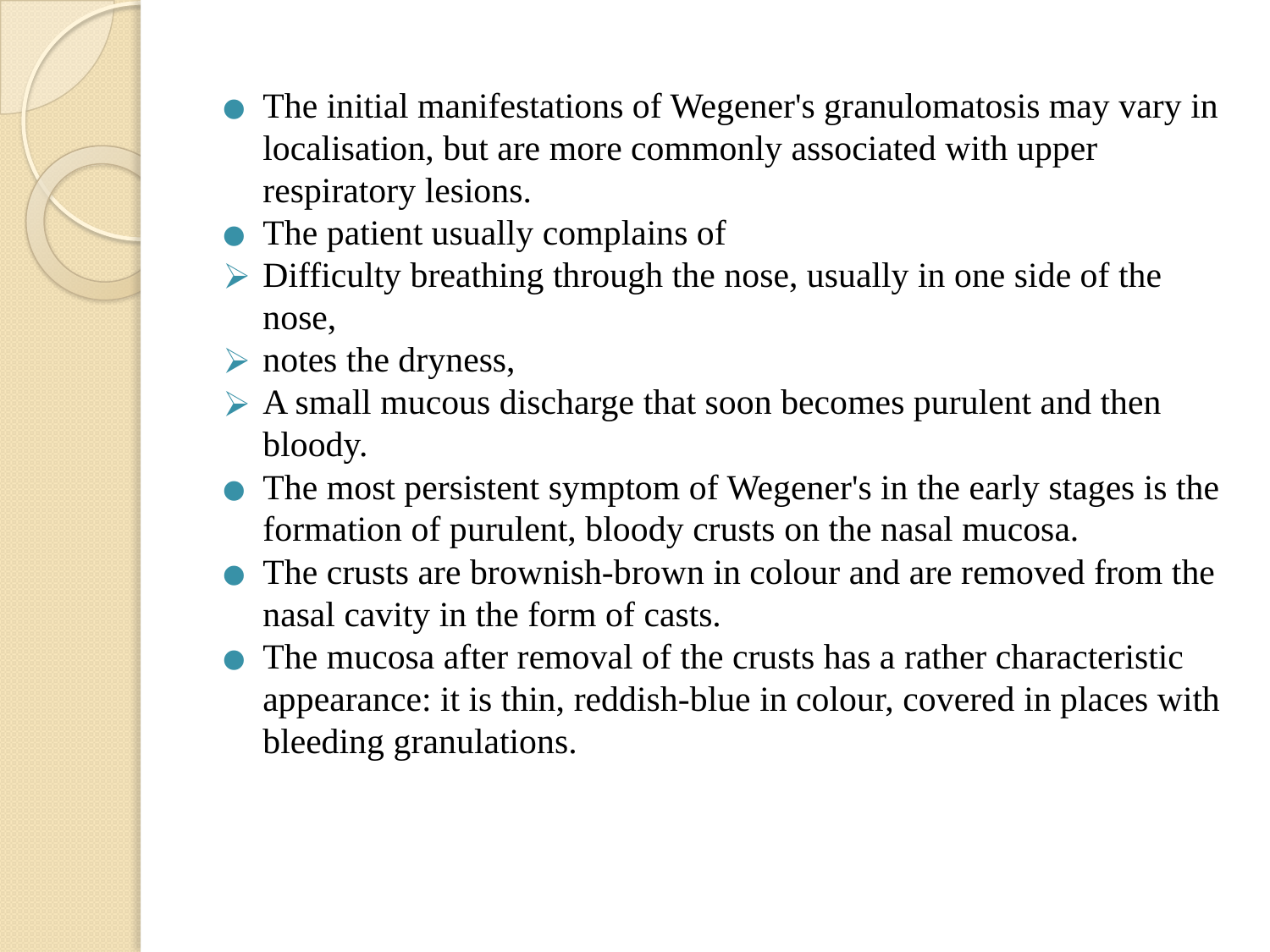

#
The initial manifestations of Wegener's granulomatosis may vary in localisation, but are more commonly associated with upper respiratory lesions.
The patient usually complains of
Difficulty breathing through the nose, usually in one side of the nose,
notes the dryness,
A small mucous discharge that soon becomes purulent and then bloody.
The most persistent symptom of Wegener's in the early stages is the formation of purulent, bloody crusts on the nasal mucosa.
The crusts are brownish-brown in colour and are removed from the nasal cavity in the form of casts.
The mucosa after removal of the crusts has a rather characteristic appearance: it is thin, reddish-blue in colour, covered in places with bleeding granulations.